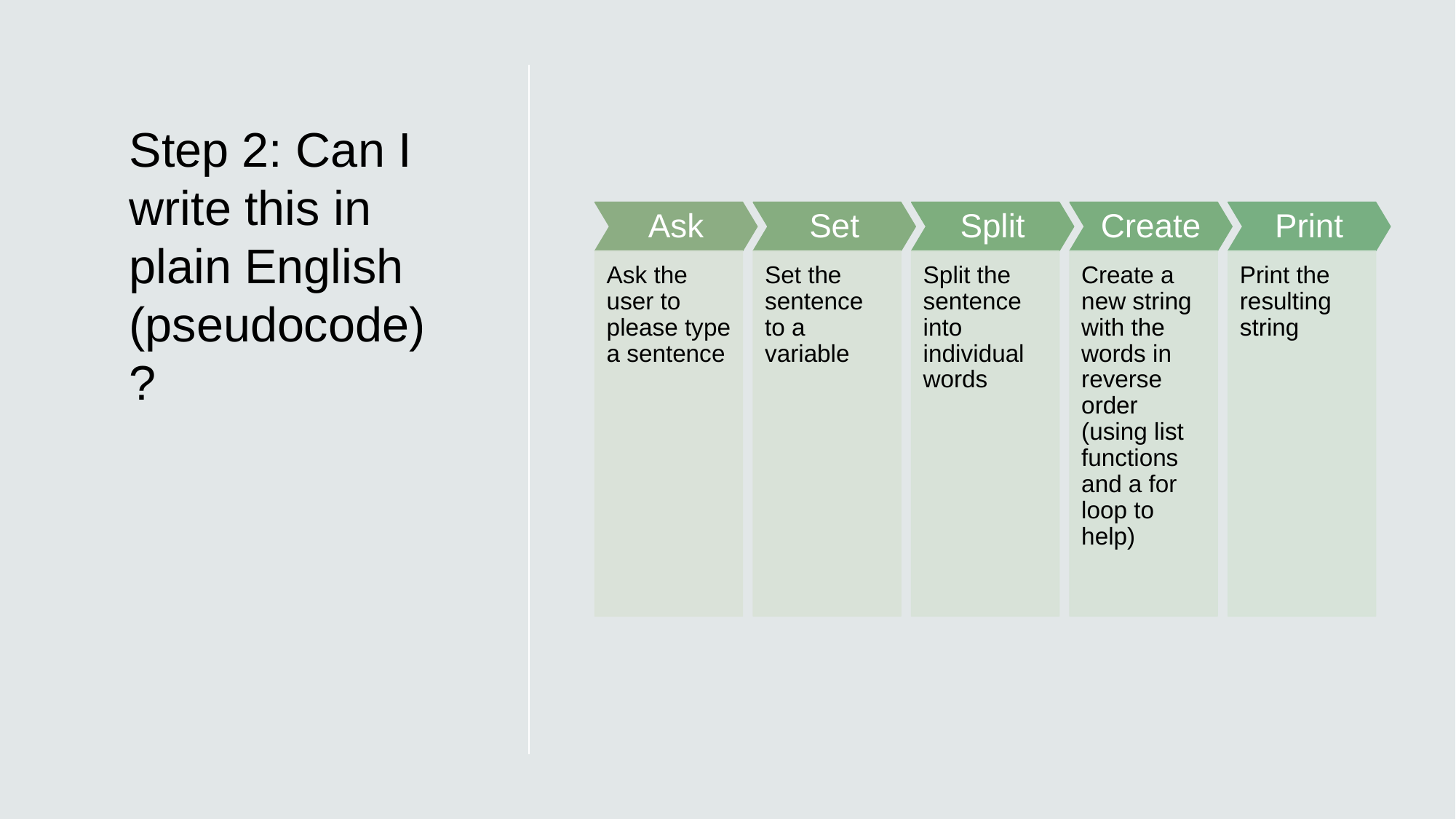

Ask
Ask the user to please type a sentence
Set
Set the sentence to a variable
Split
Split the sentence into individual words
Create
Create a new string with the words in reverse order (using list functions and a for loop to help)
Print
Print the resulting string
# Step 2: Can I write this in plain English (pseudocode)?